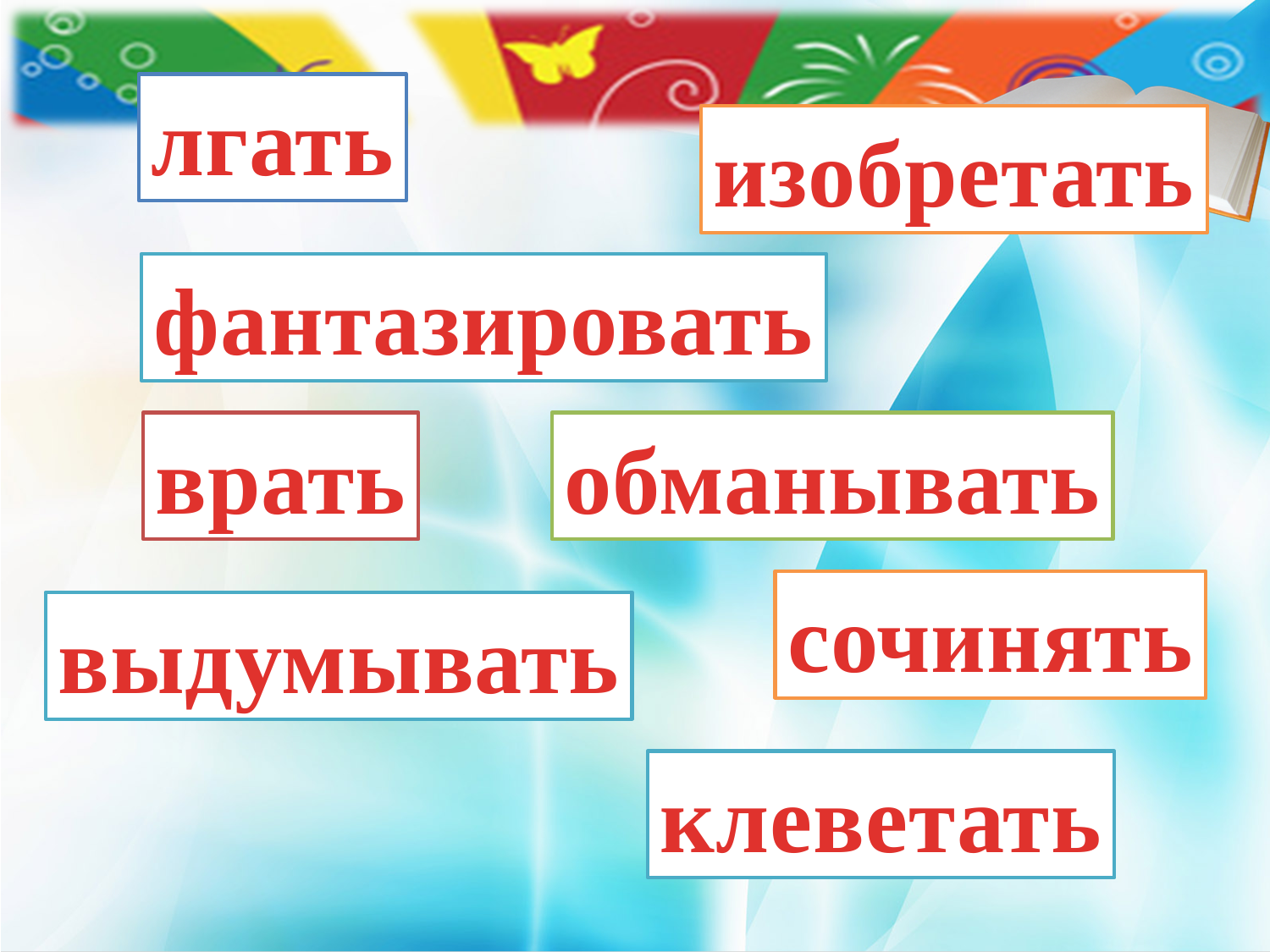

лгать
изобретать
фантазировать
врать
обманывать
сочинять
выдумывать
клеветать